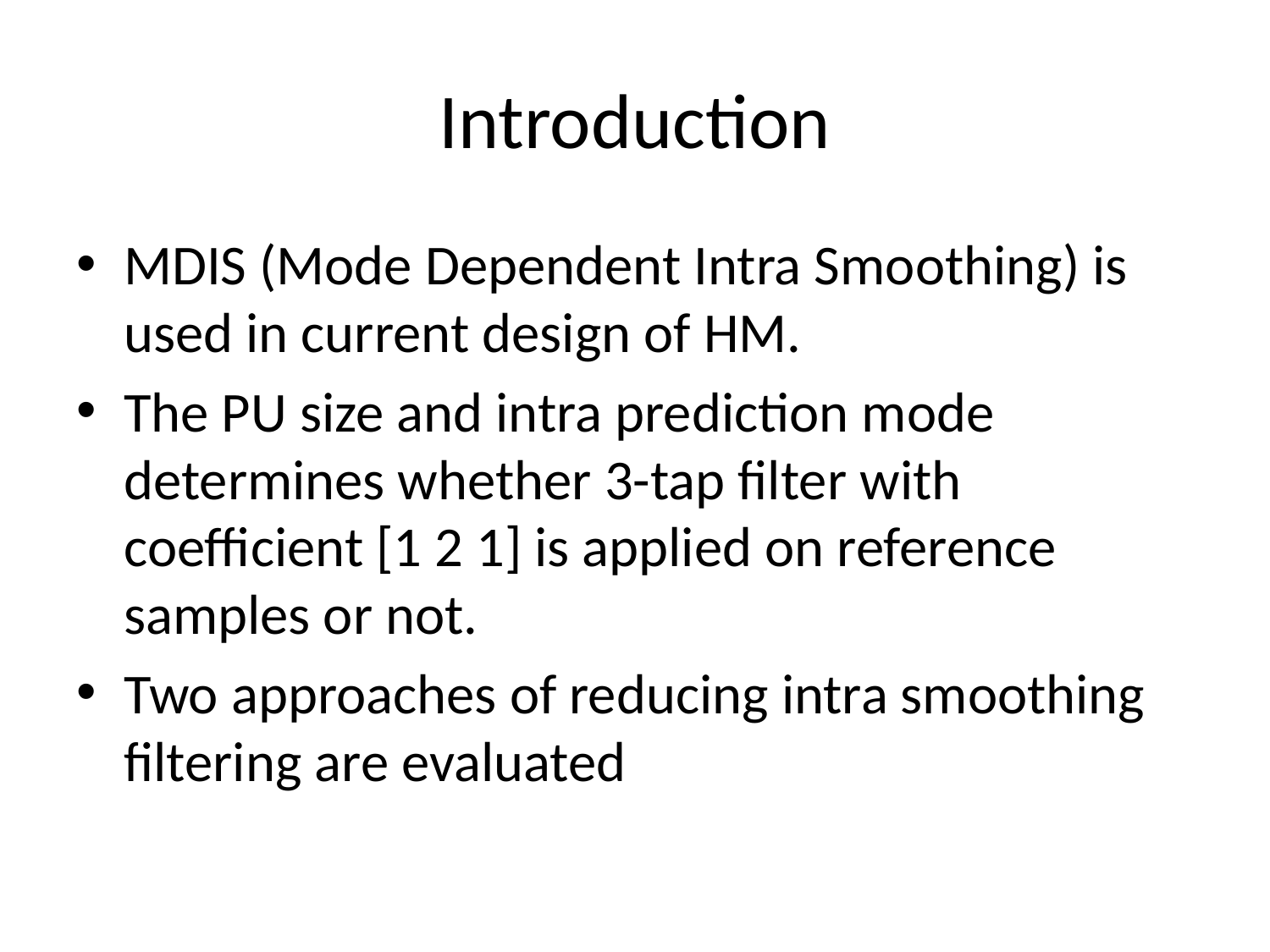

# Introduction
MDIS (Mode Dependent Intra Smoothing) is used in current design of HM.
The PU size and intra prediction mode determines whether 3-tap filter with coefficient [1 2 1] is applied on reference samples or not.
Two approaches of reducing intra smoothing filtering are evaluated